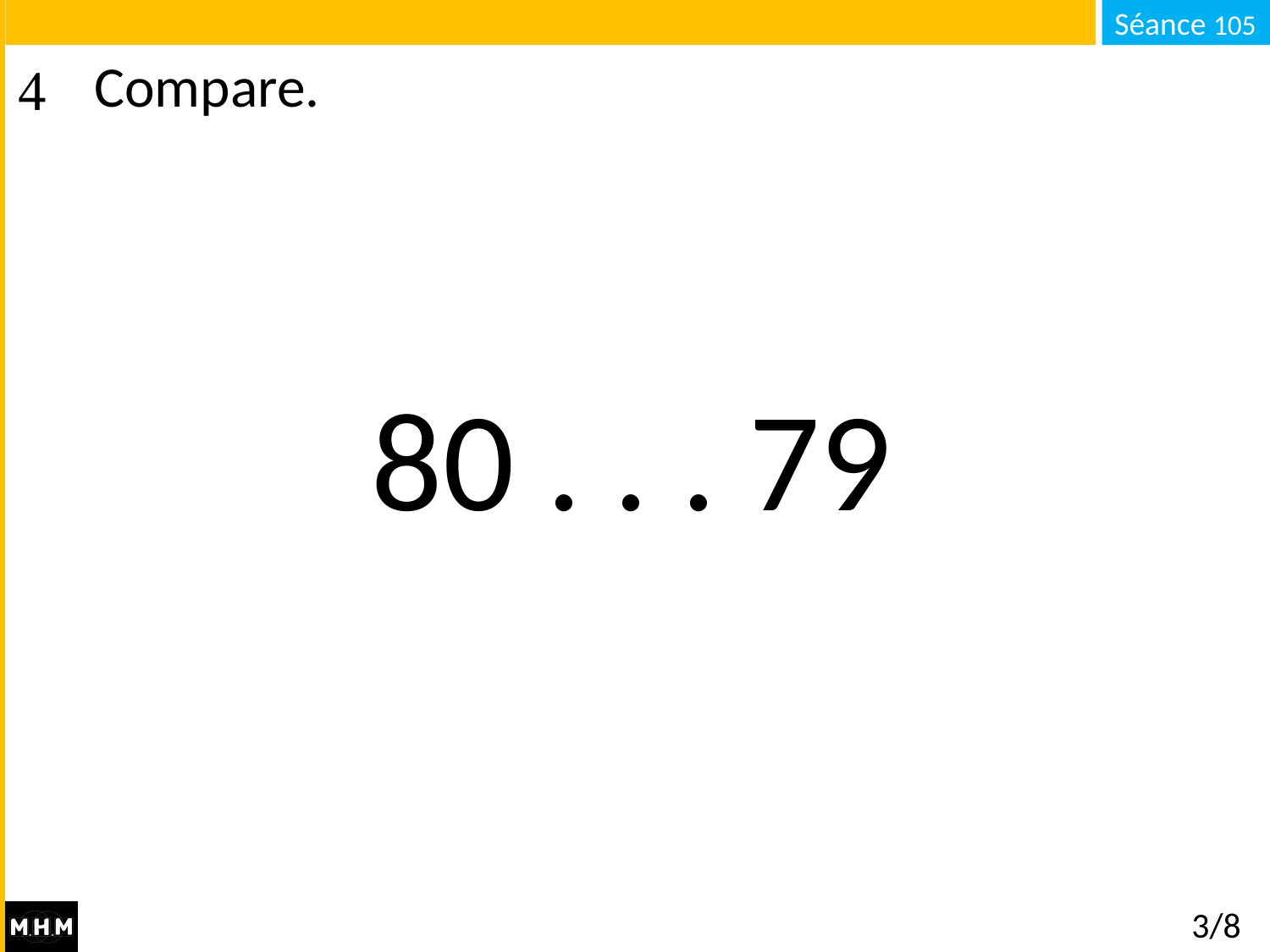

# Compare.
80 . . . 79
3/8